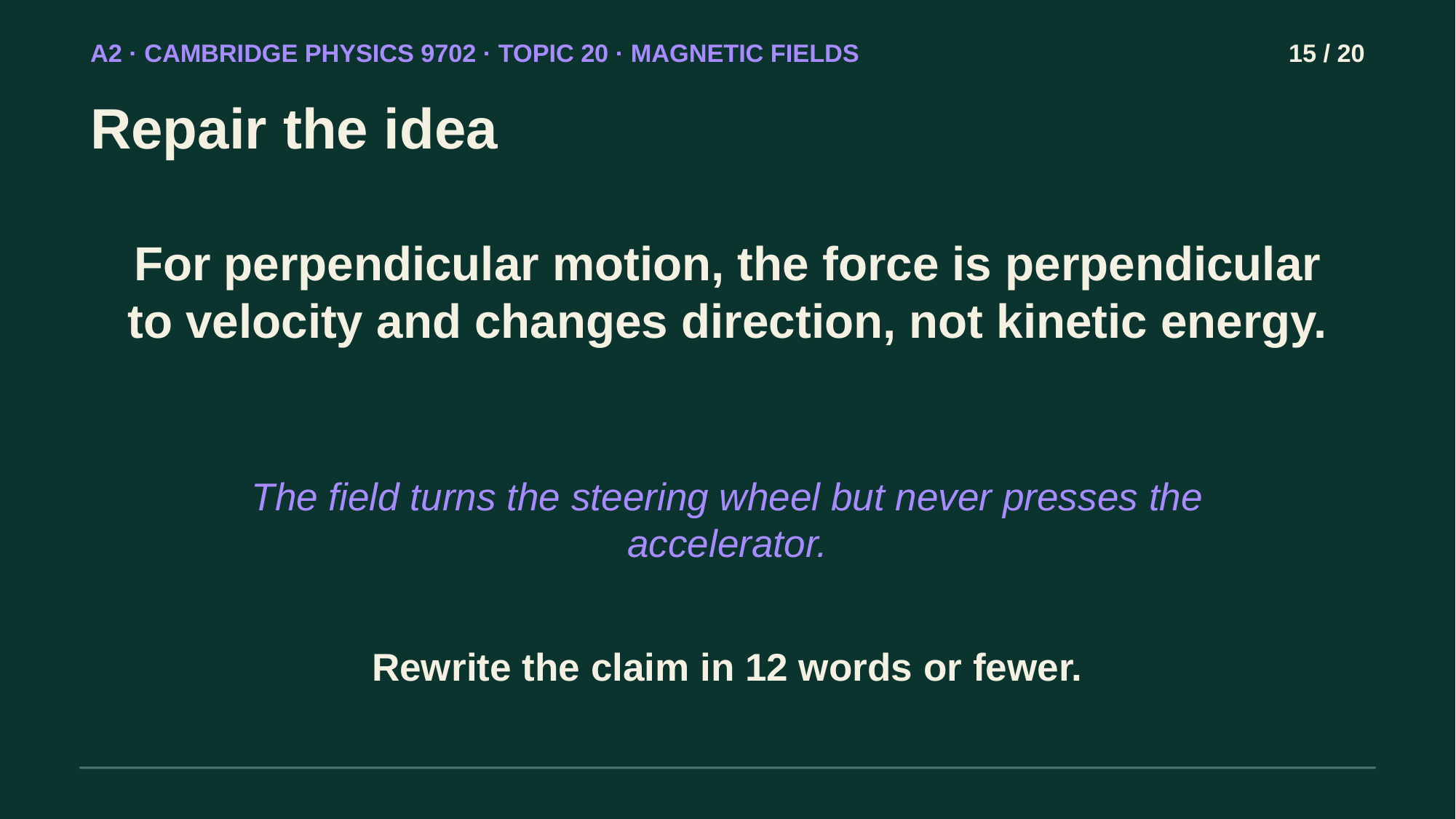

A2 · CAMBRIDGE PHYSICS 9702 · TOPIC 20 · MAGNETIC FIELDS
15 / 20
Repair the idea
For perpendicular motion, the force is perpendicular to velocity and changes direction, not kinetic energy.
The field turns the steering wheel but never presses the accelerator.
Rewrite the claim in 12 words or fewer.